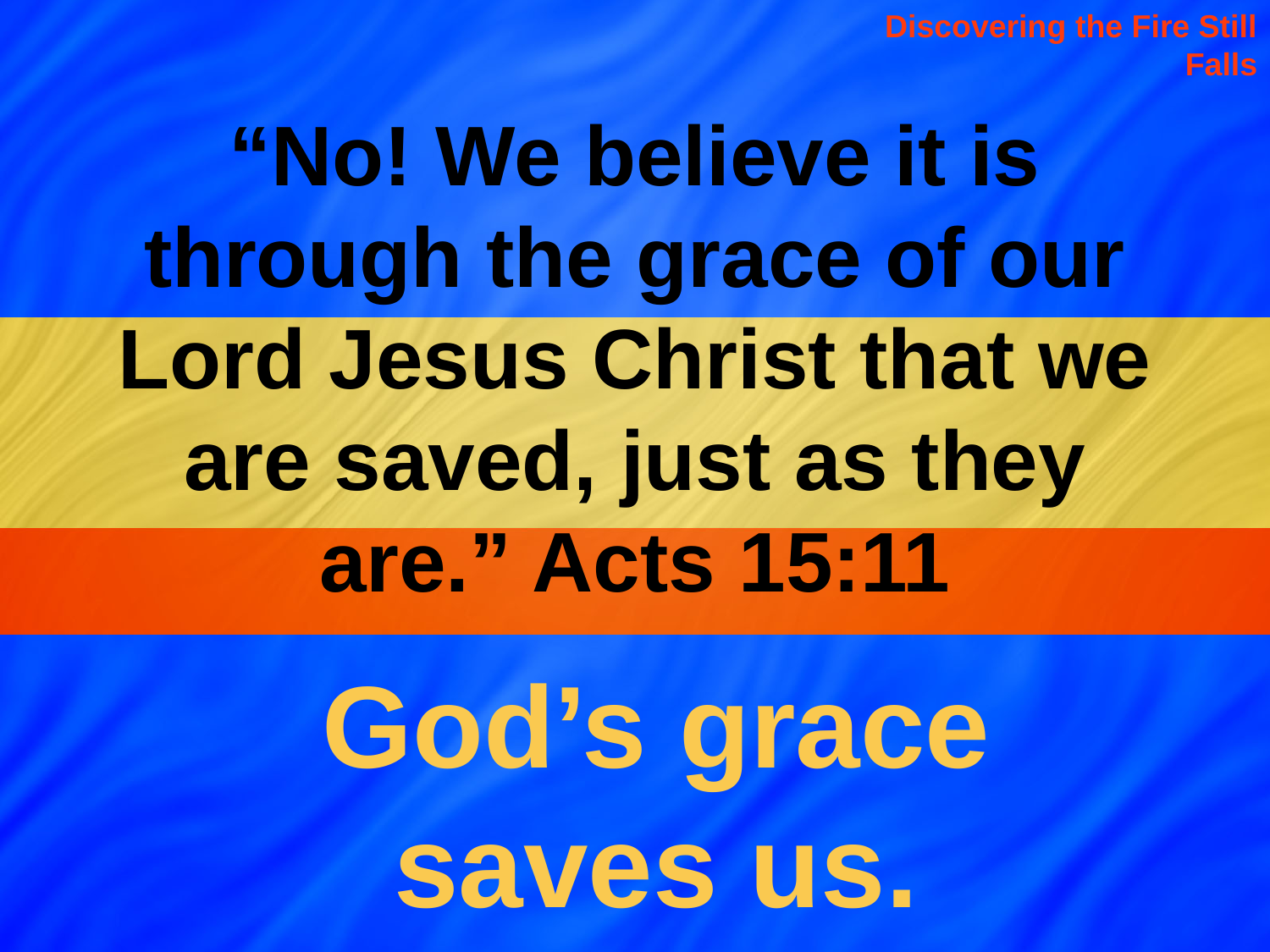

Discovering the Fire Still Falls
“No! We believe it is through the grace of our Lord Jesus Christ that we are saved, just as they are.” Acts 15:11
God’s grace saves us.